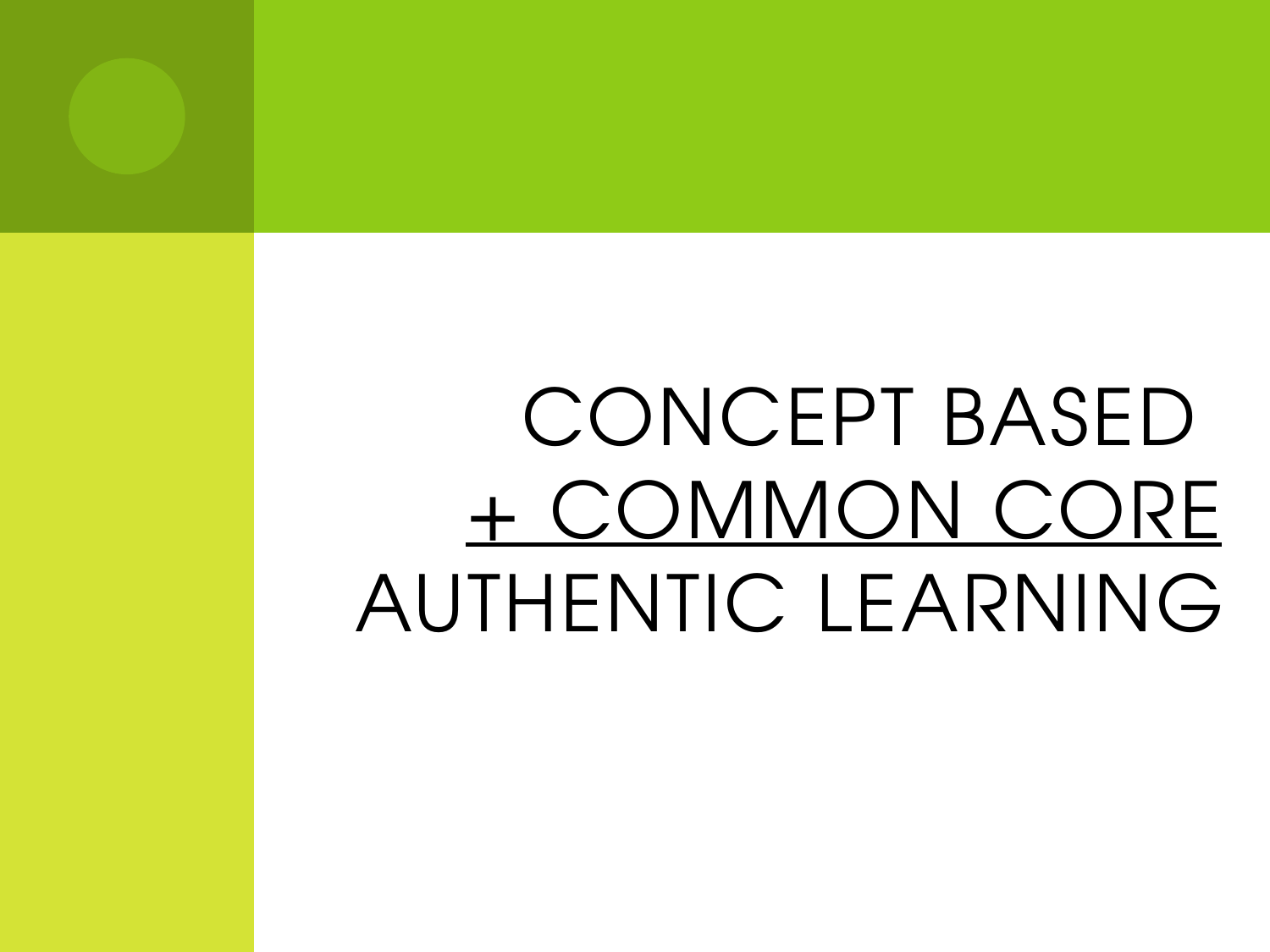

# Concept Based + Common Core Authentic Learning